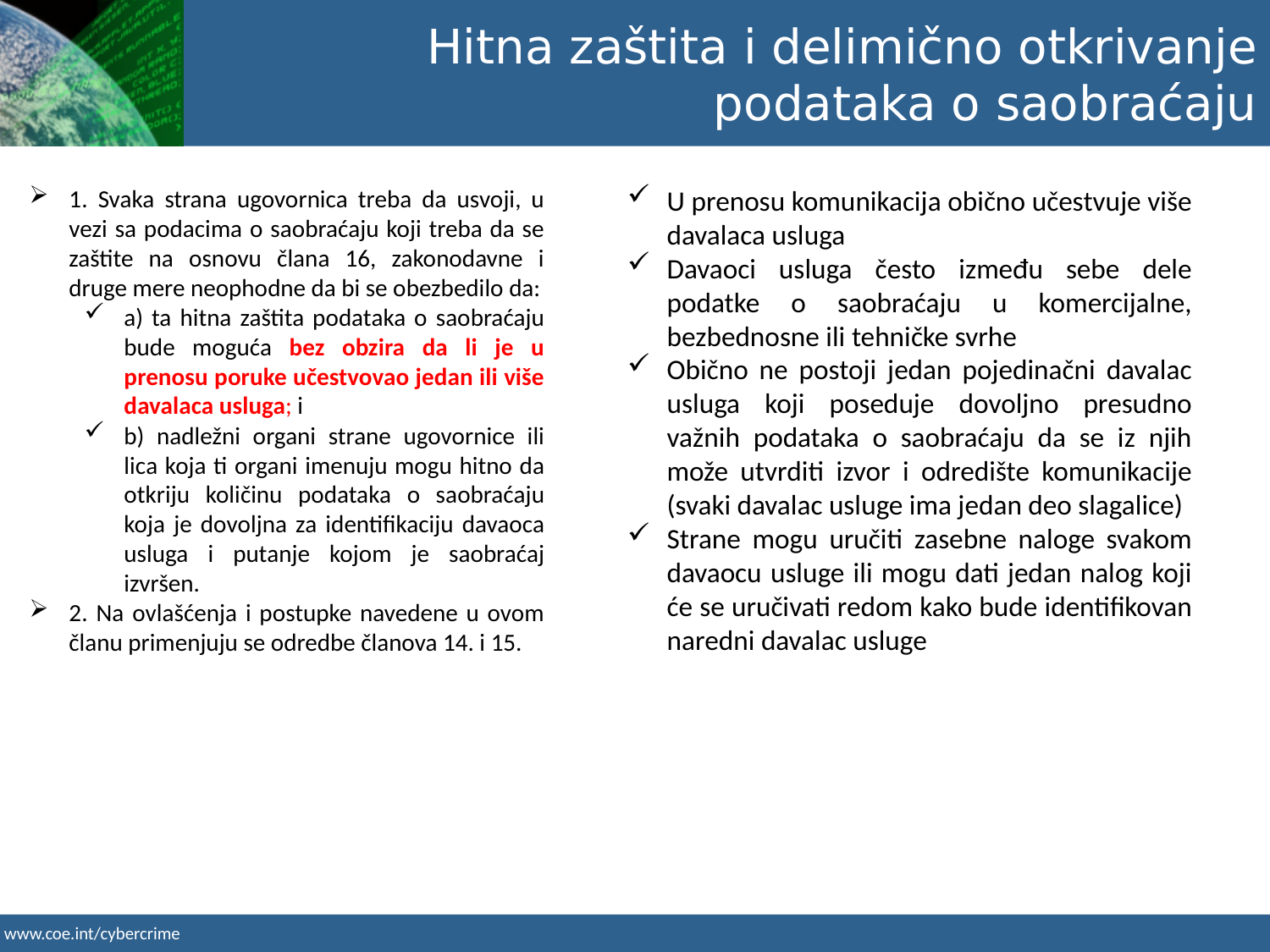

Hitna zaštita i delimično otkrivanje podataka o saobraćaju
1. Svaka strana ugovornica treba da usvoji, u vezi sa podacima o saobraćaju koji treba da se zaštite na osnovu člana 16, zakonodavne i druge mere neophodne da bi se obezbedilo da:
a) ta hitna zaštita podataka o saobraćaju bude moguća bez obzira da li je u prenosu poruke učestvovao jedan ili više davalaca usluga; i
b) nadležni organi strane ugovornice ili lica koja ti organi imenuju mogu hitno da otkriju količinu podataka o saobraćaju koja je dovoljna za identifikaciju davaoca usluga i putanje kojom je saobraćaj izvršen.
2. Na ovlašćenja i postupke navedene u ovom članu primenjuju se odredbe članova 14. i 15.
U prenosu komunikacija obično učestvuje više davalaca usluga
Davaoci usluga često između sebe dele podatke o saobraćaju u komercijalne, bezbednosne ili tehničke svrhe
Obično ne postoji jedan pojedinačni davalac usluga koji poseduje dovoljno presudno važnih podataka o saobraćaju da se iz njih može utvrditi izvor i odredište komunikacije (svaki davalac usluge ima jedan deo slagalice)
Strane mogu uručiti zasebne naloge svakom davaocu usluge ili mogu dati jedan nalog koji će se uručivati redom kako bude identifikovan naredni davalac usluge